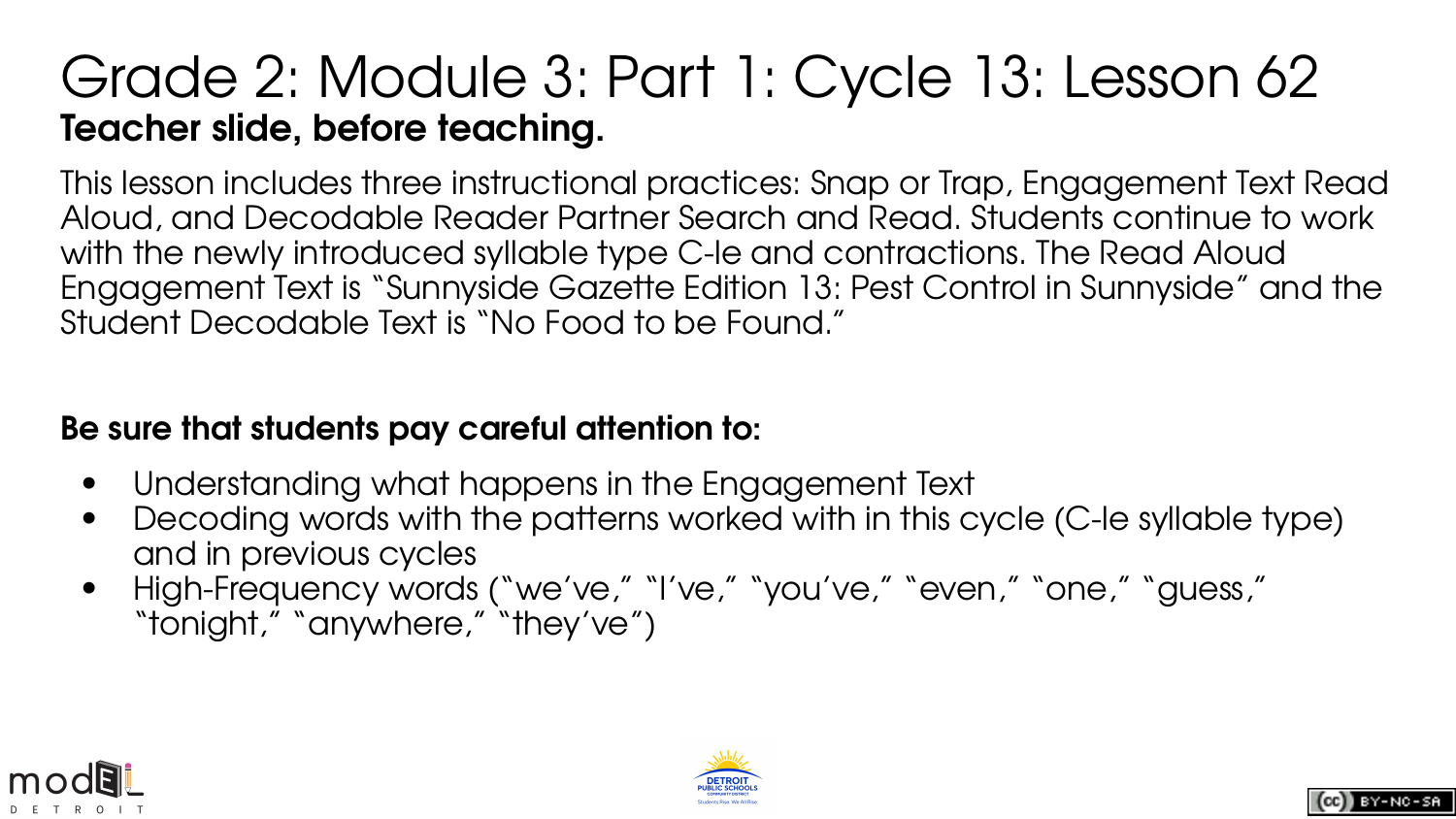

# Grade 2: Module 3: Part 1: Cycle 13: Lesson 62
Teacher slide, before teaching.
This lesson includes three instructional practices: Snap or Trap, Engagement Text Read Aloud, and Decodable Reader Partner Search and Read. Students continue to work with the newly introduced syllable type C-le and contractions. The Read Aloud Engagement Text is “Sunnyside Gazette Edition 13: Pest Control in Sunnyside” and the Student Decodable Text is “No Food to be Found.”

Be sure that students pay careful attention to:
Understanding what happens in the Engagement Text
Decoding words with the patterns worked with in this cycle (C-le syllable type) and in previous cycles
High-Frequency words (“we’ve,” “I’ve,” “you’ve,” “even,” “one,” “guess,” “tonight,” “anywhere,” “they’ve”)